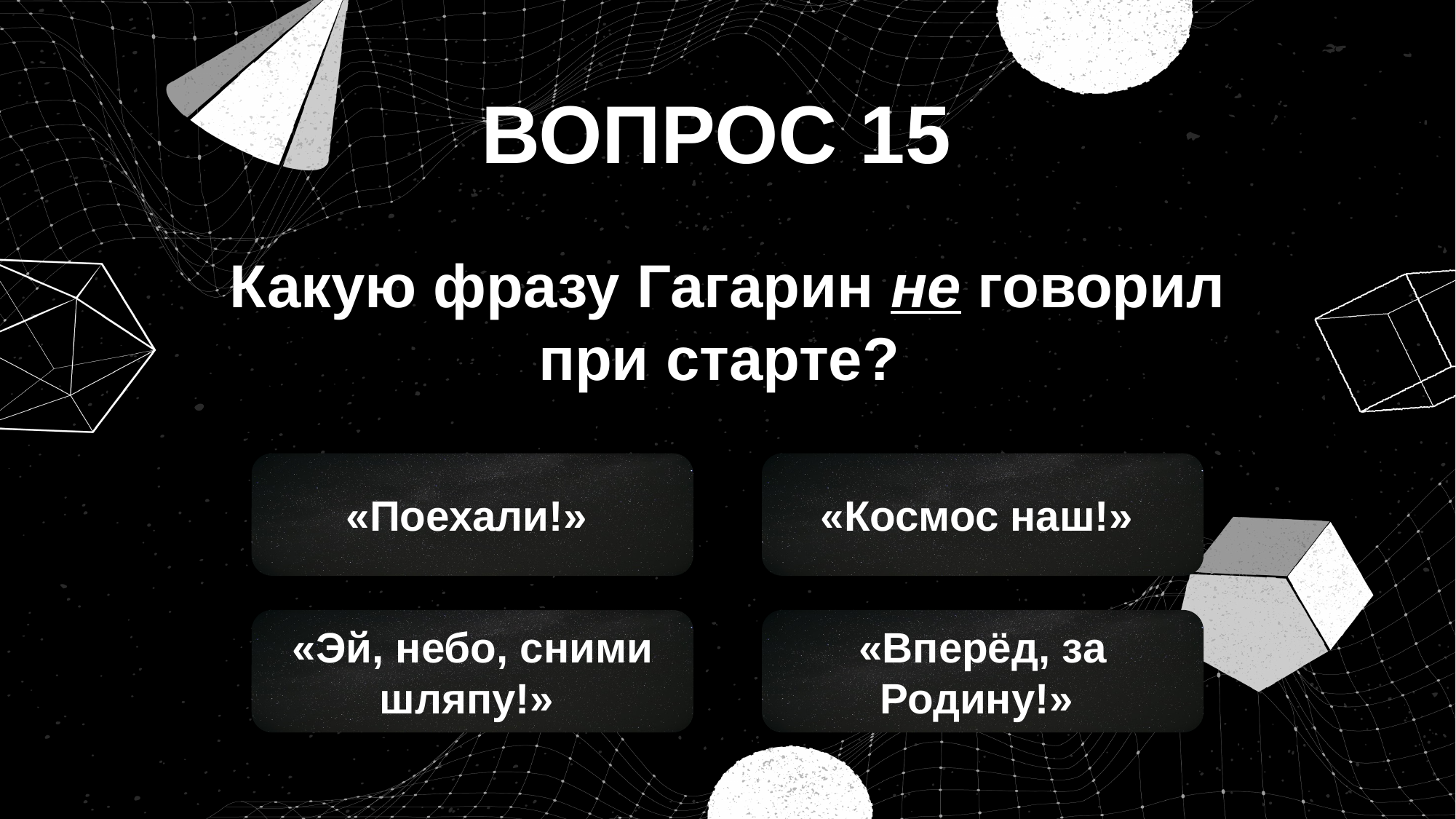

ВОПРОС 15
Какую фразу Гагарин не говорил при старте?
«Космос наш!»
«Поехали!»
«Эй, небо, сними шляпу!»
«Вперёд, за Родину!»